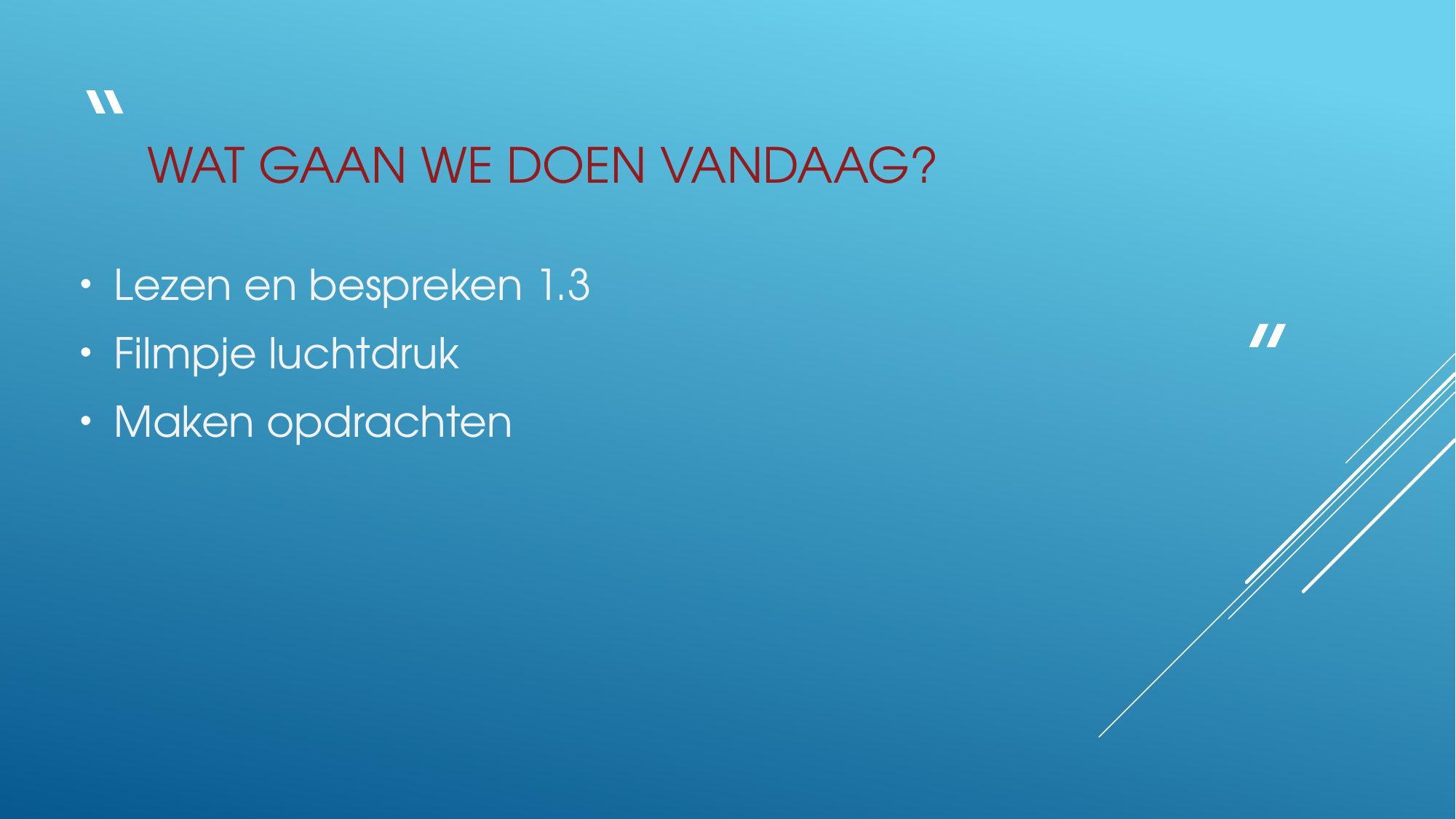

# WAT GAAN WE DOEN VANDAAG?

Lezen en bespreken 1.3
Filmpje luchtdruk
Maken opdrachten